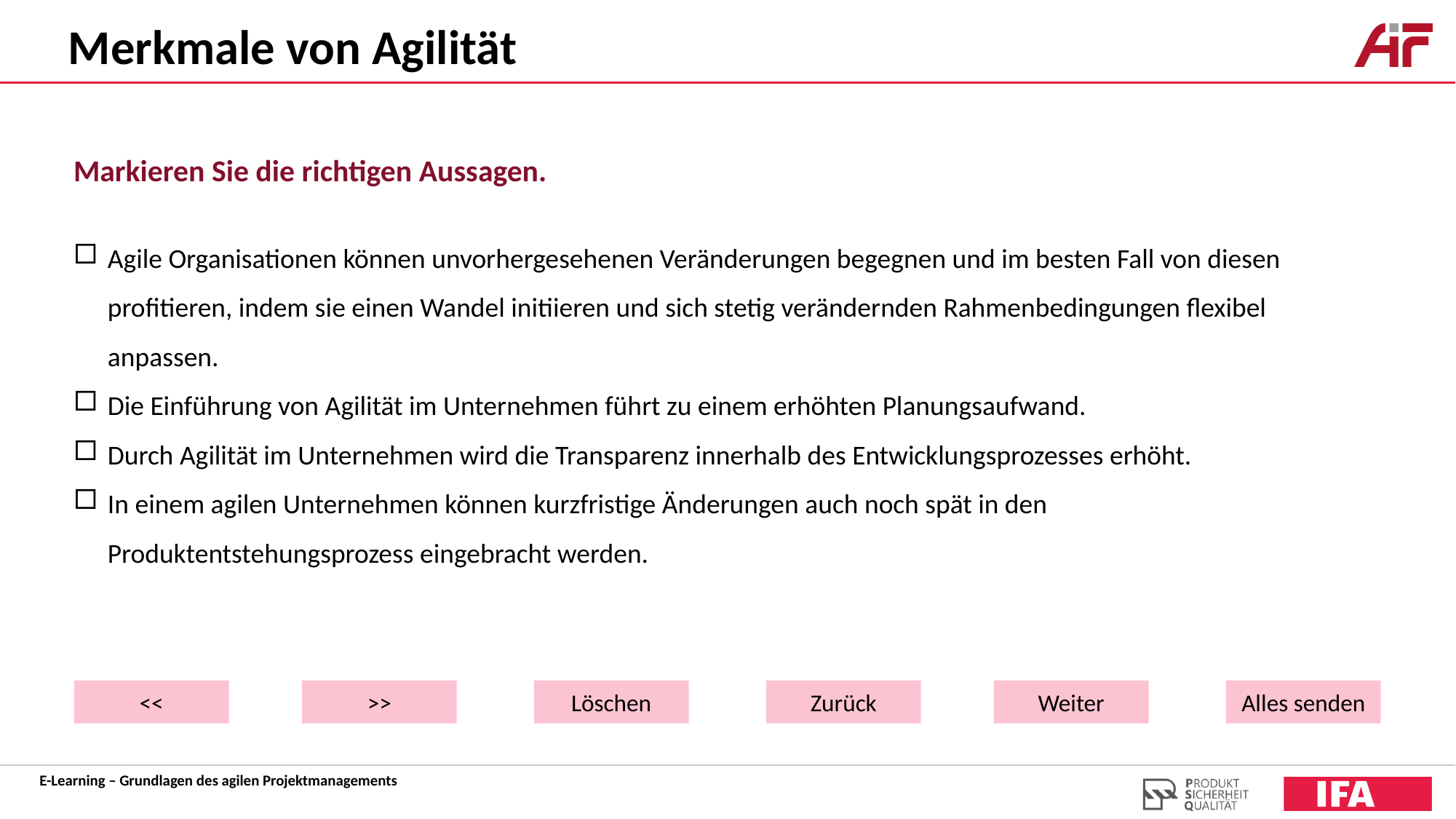

Merkmale von Agilität
Markieren Sie die richtigen Aussagen.

Agile Organisationen können unvorhergesehenen Veränderungen begegnen und im besten Fall von diesen profitieren, indem sie einen Wandel initiieren und sich stetig verändernden Rahmenbedingungen flexibel anpassen.
Die Einführung von Agilität im Unternehmen führt zu einem erhöhten Planungsaufwand.
Durch Agilität im Unternehmen wird die Transparenz innerhalb des Entwicklungsprozesses erhöht.
In einem agilen Unternehmen können kurzfristige Änderungen auch noch spät in den Produktentstehungsprozess eingebracht werden.
<<
>>
Löschen
Zurück
Weiter
Alles senden